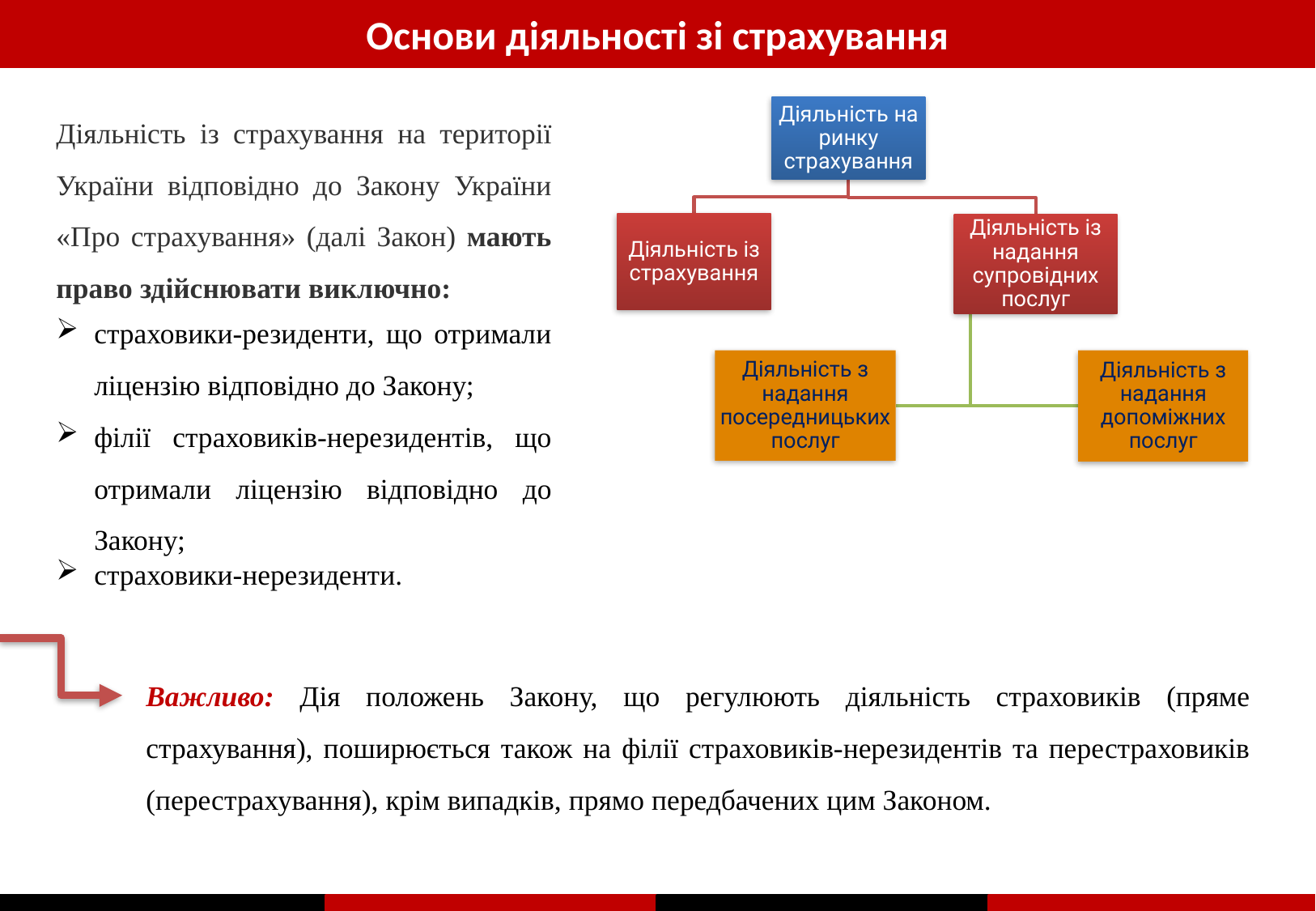

Основи діяльності зі страхування
Діяльність на ринку страхування
Діяльність із надання супровідних послуг
Діяльність з надання посередницьких послуг
Діяльність з надання допоміжних послуг
Діяльність із страхування
Діяльність із страхування на території України відповідно до Закону України «Про страхування» (далі Закон) мають право здійснювати виключно:
страховики-резиденти, що отримали ліцензію відповідно до Закону;
філії страховиків-нерезидентів, що отримали ліцензію відповідно до Закону;
страховики-нерезиденти.
Важливо: Дія положень Закону, що регулюють діяльність страховиків (пряме страхування), поширюється також на філії страховиків-нерезидентів та перестраховиків (перестрахування), крім випадків, прямо передбачених цим Законом.